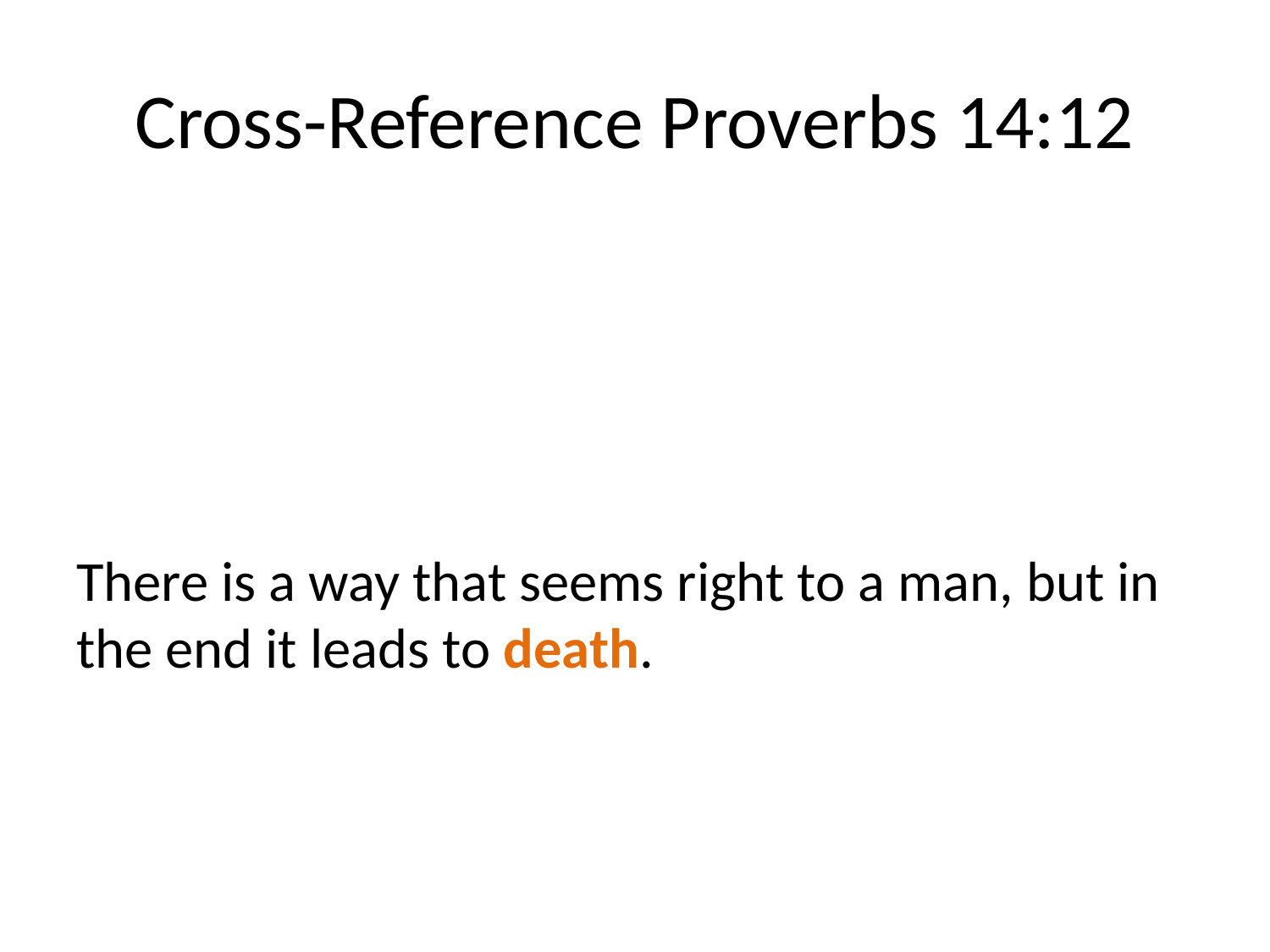

# Cross-Reference Proverbs 14:12

There is a way that seems right to a man, but in the end it leads to death.